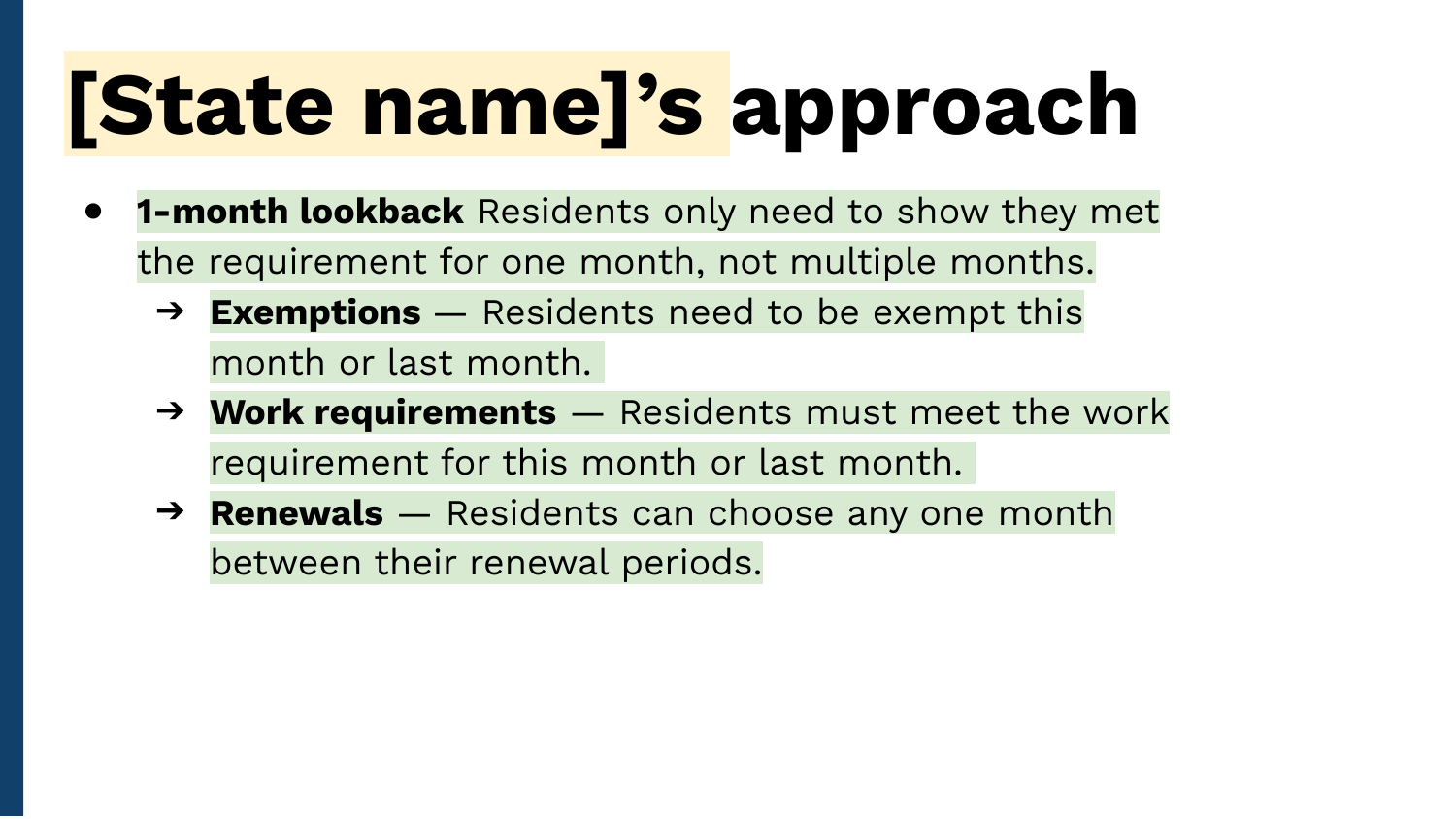

# [State name]’s approach
1-month lookback Residents only need to show they met the requirement for one month, not multiple months.
Exemptions — Residents need to be exempt this month or last month.
Work requirements — Residents must meet the work requirement for this month or last month.
Renewals — Residents can choose any one month between their renewal periods.